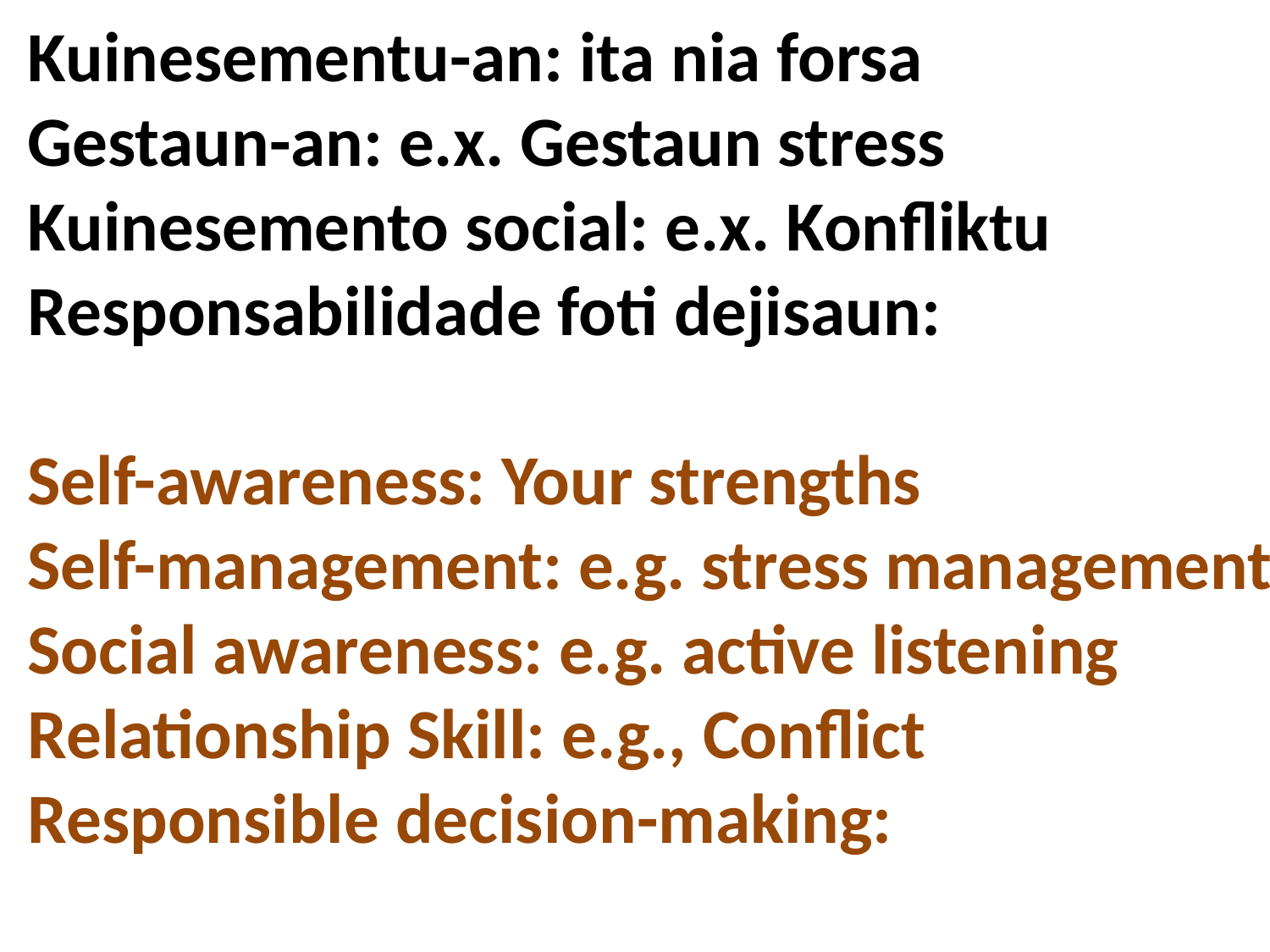

Kuinesementu-an: ita nia forsa
Gestaun-an: e.x. Gestaun stress
Kuinesemento social: e.x. Konfliktu
Responsabilidade foti dejisaun:
Self-awareness: Your strengths
Self-management: e.g. stress management
Social awareness: e.g. active listening
Relationship Skill: e.g., Conflict
Responsible decision-making: